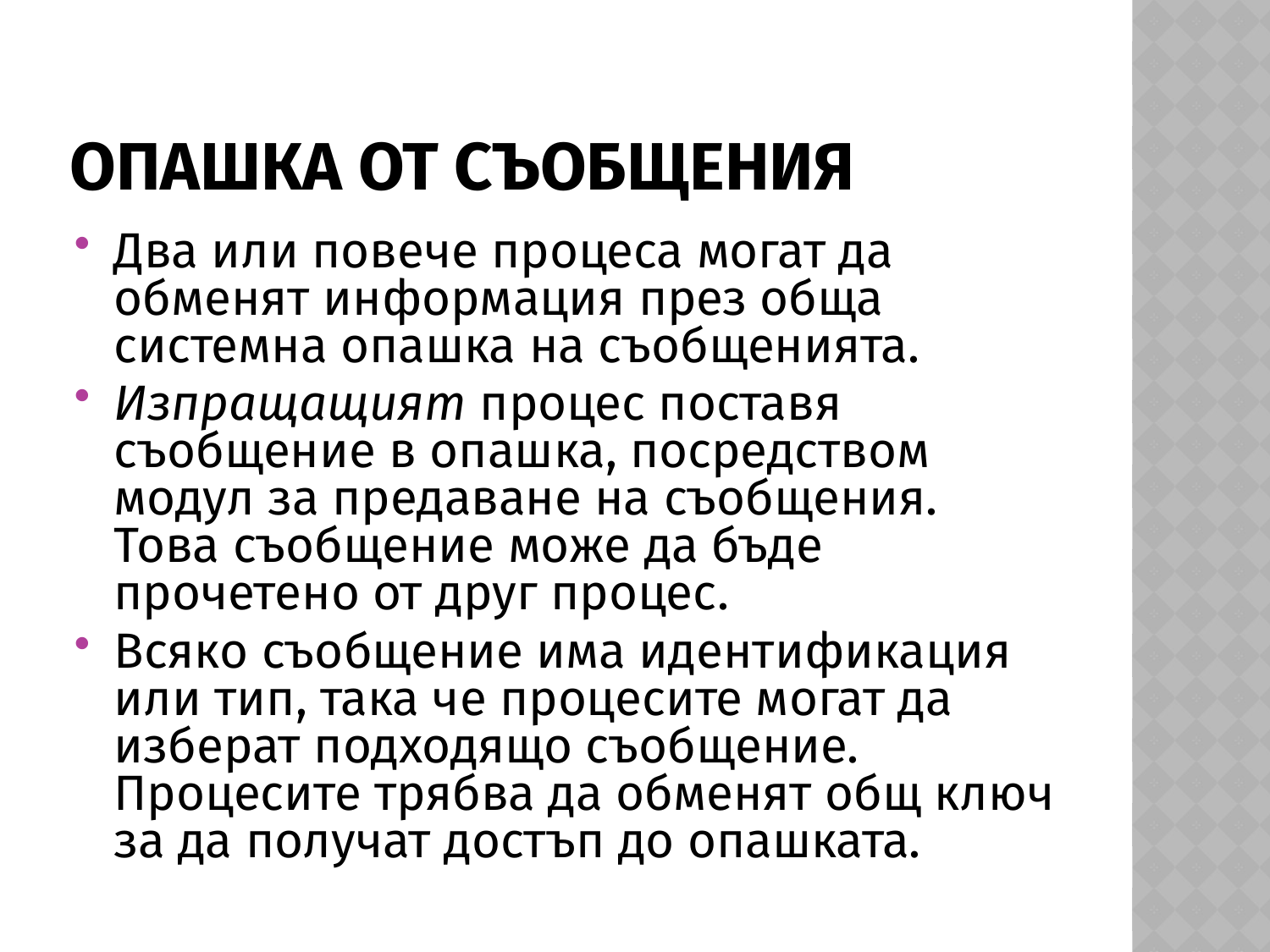

# Опашка от съобщения
Два или повече процеса могат да обменят информация през обща системна опашка на съобщенията.
Изпращащият процес поставя съобщение в опашка, посредством модул за предаване на съобщения. Това съобщение може да бъде прочетено от друг процес.
Всяко съобщение има идентификация или тип, така че процесите могат да изберат подходящо съобщение. Процесите трябва да обменят общ ключ за да получат достъп до опашката.